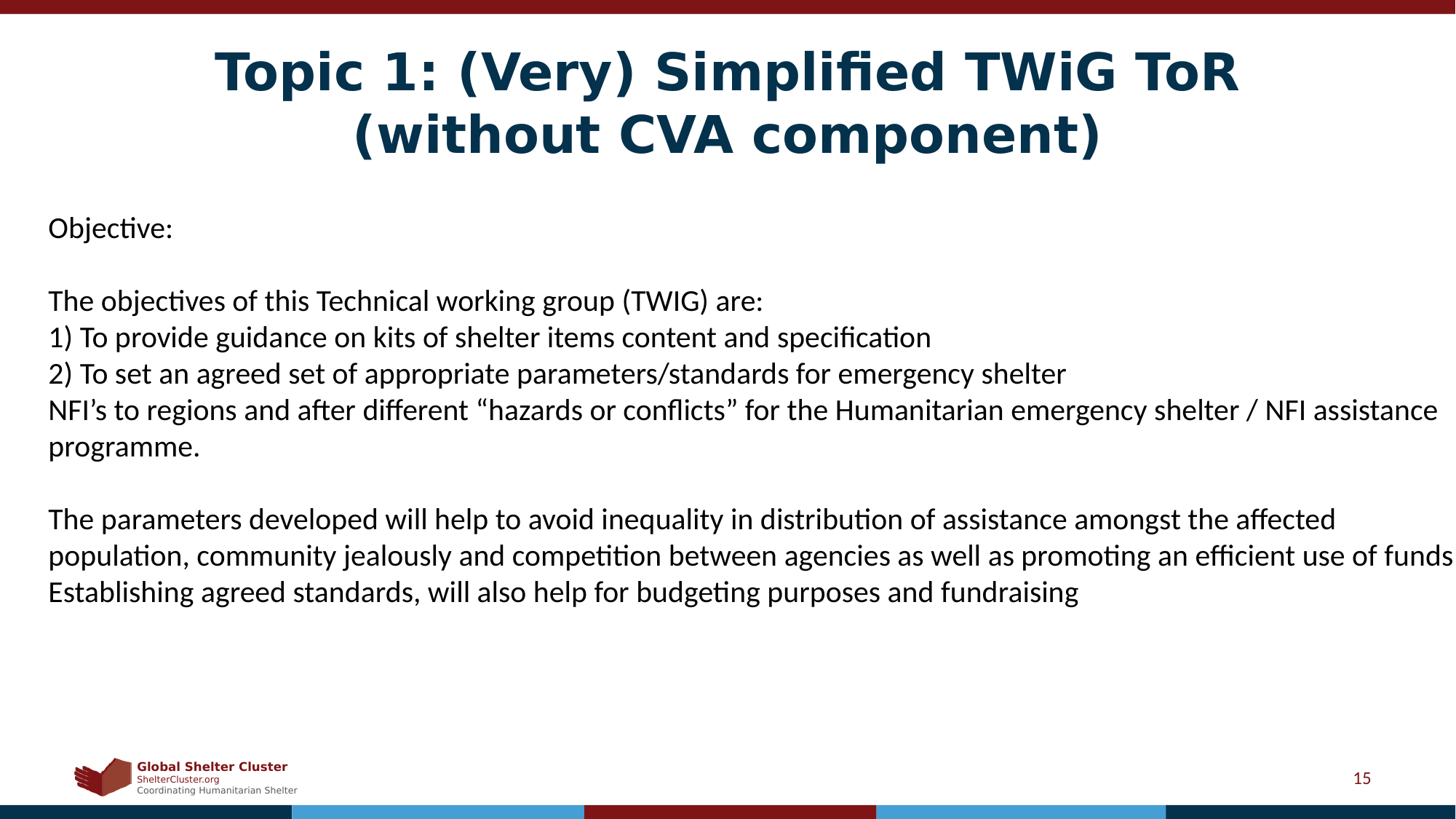

# Topic 1: (Very) Simplified TWiG ToR (without CVA component)
Objective:

The objectives of this Technical working group (TWIG) are:
1) To provide guidance on kits of shelter items content and specification
2) To set an agreed set of appropriate parameters/standards for emergency shelter
NFI’s to regions and after different “hazards or conflicts” for the Humanitarian emergency shelter / NFI assistance
programme.

The parameters developed will help to avoid inequality in distribution of assistance amongst the affected
population, community jealously and competition between agencies as well as promoting an efficient use of funds.
Establishing agreed standards, will also help for budgeting purposes and fundraising

15